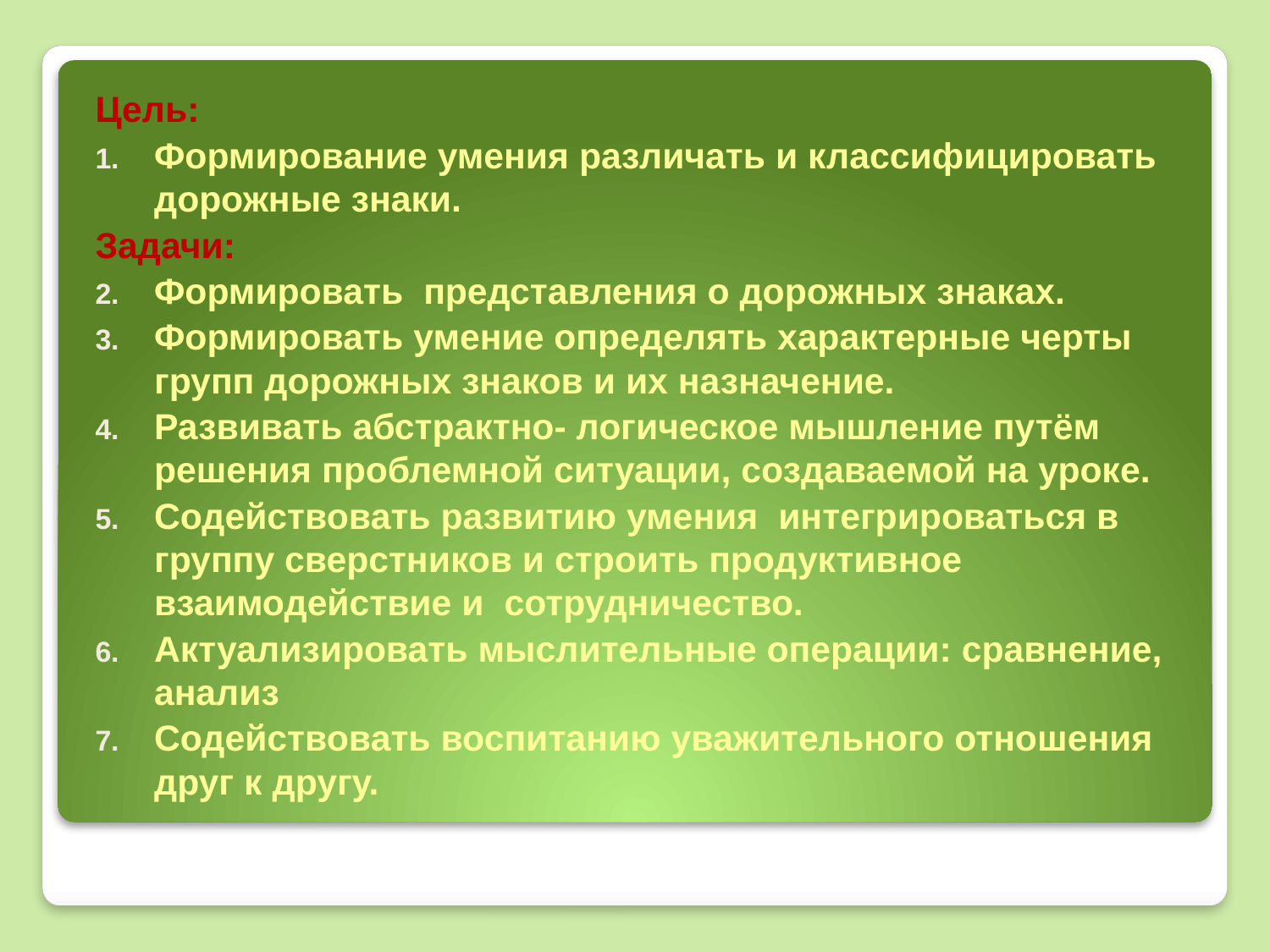

Цель:
Формирование умения различать и классифицировать дорожные знаки.
Задачи:
Формировать  представления о дорожных знаках.
Формировать умение определять характерные черты групп дорожных знаков и их назначение.
Развивать абстрактно- логическое мышление путём решения проблемной ситуации, создаваемой на уроке.
Содействовать развитию умения  интегрироваться в группу сверстников и строить продуктивное взаимодействие и  сотрудничество.
Актуализировать мыслительные операции: сравнение, анализ
Содействовать воспитанию уважительного отношения друг к другу.
#